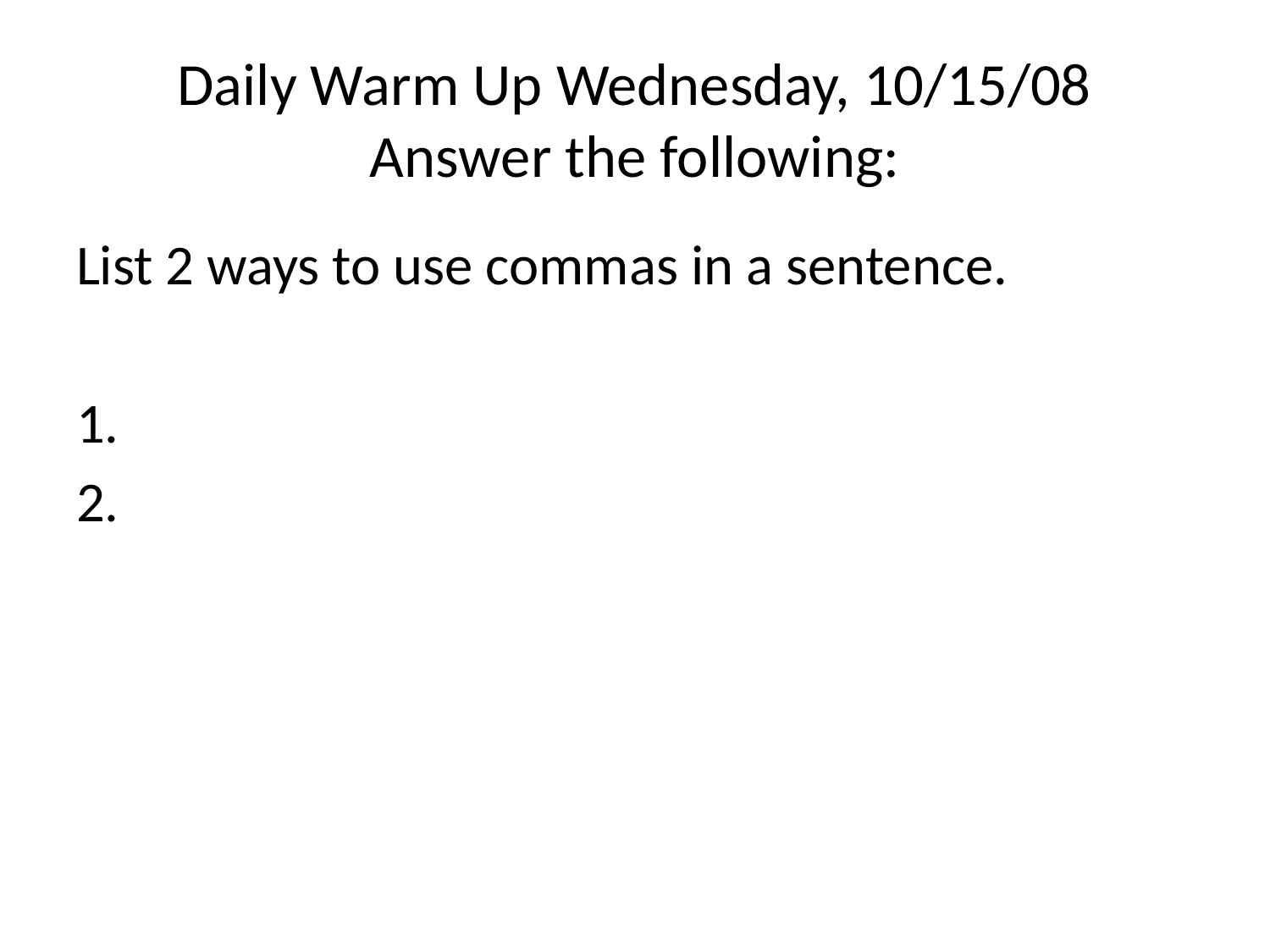

# Daily Warm Up Wednesday, 10/15/08 Answer the following:
List 2 ways to use commas in a sentence.

1.
2.